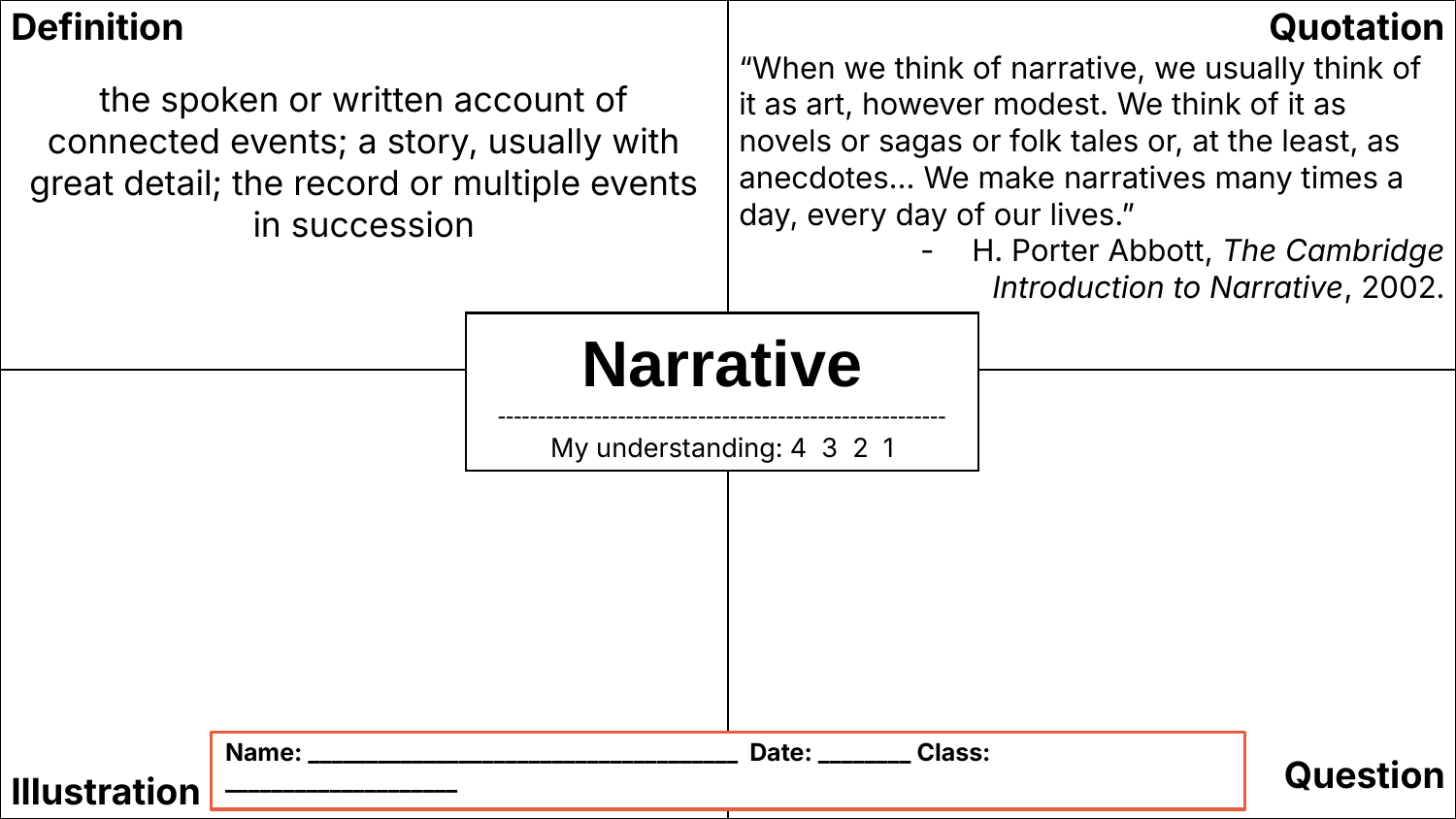

| Definition the spoken or written account of connected events; a story, usually with great detail; the record or multiple events in succession | Quotation “When we think of narrative, we usually think of it as art, however modest. We think of it as novels or sagas or folk tales or, at the least, as anecdotes… We make narratives many times a day, every day of our lives.” H. Porter Abbott, The Cambridge Introduction to Narrative, 2002. |
| --- | --- |
| Illustration | Question |
Narrative
--------------------------------------------------------
My understanding: 4  3  2  1
Name: _____________________________________  Date: ________ Class: ____________________